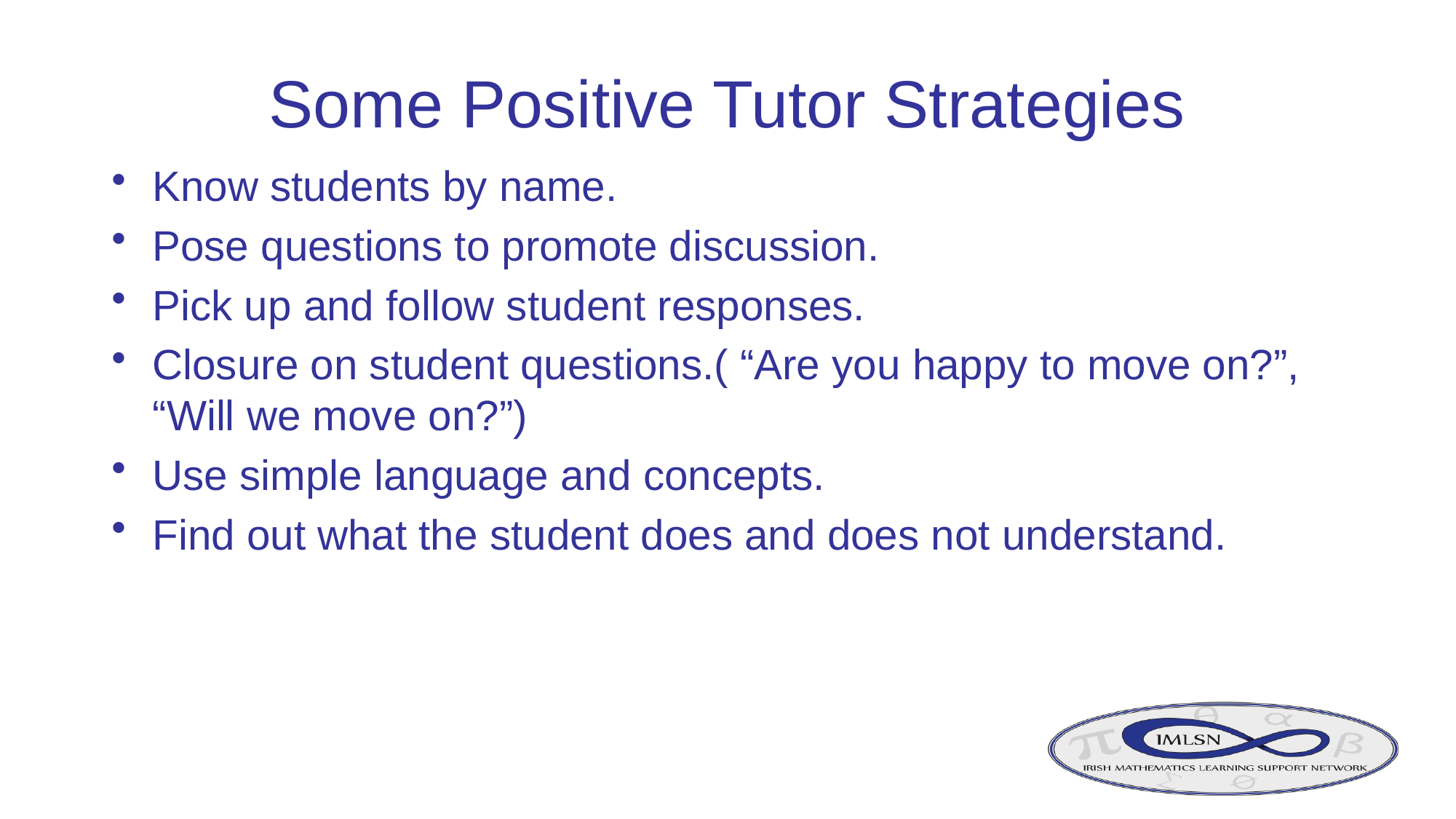

# Some Positive Tutor Strategies
Know students by name.
Pose questions to promote discussion.
Pick up and follow student responses.
Closure on student questions.( “Are you happy to move on?”, “Will we move on?”)
Use simple language and concepts.
Find out what the student does and does not understand.